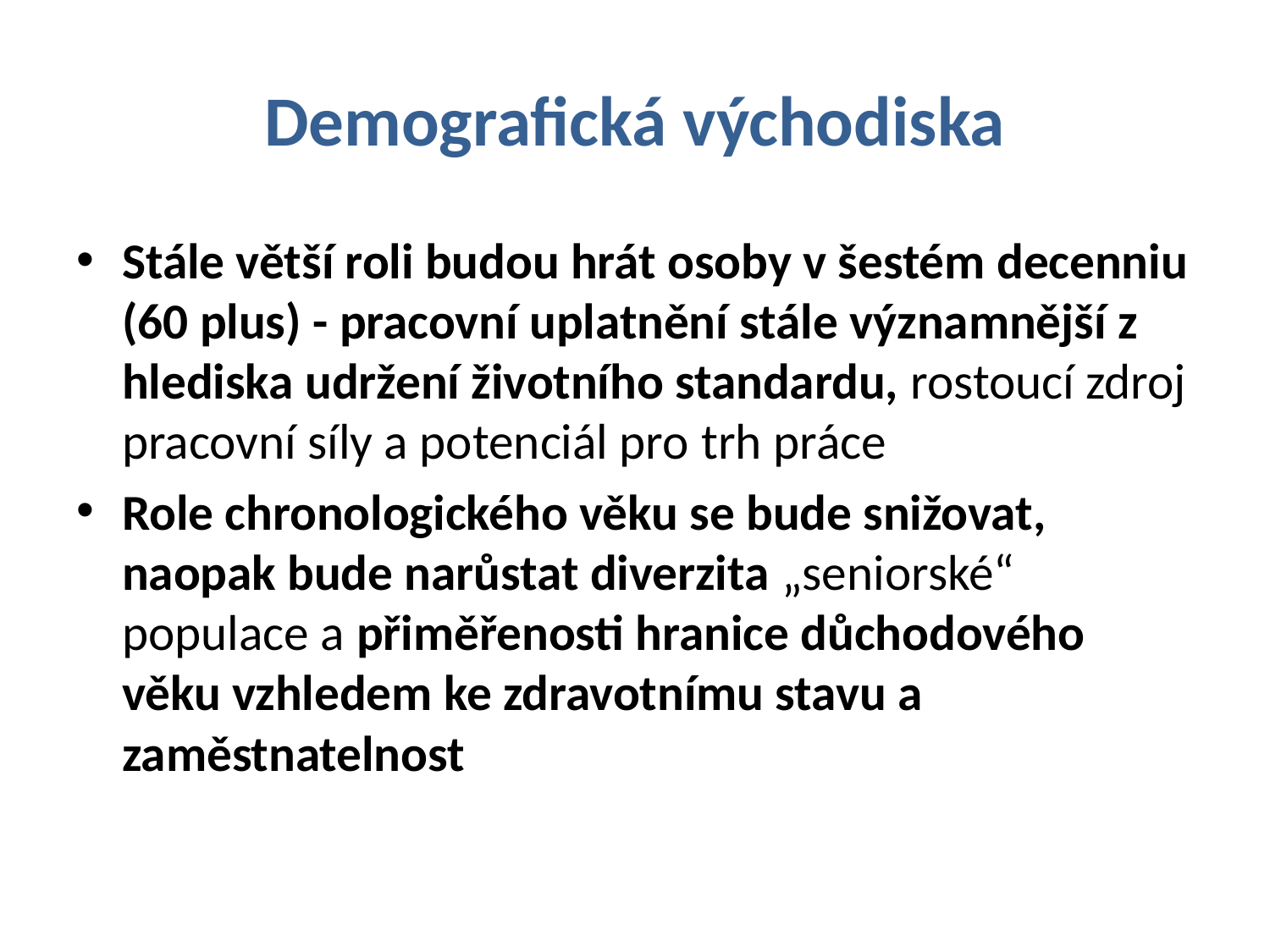

# Demografická východiska
Stále větší roli budou hrát osoby v šestém decenniu (60 plus) - pracovní uplatnění stále významnější z hlediska udržení životního standardu, rostoucí zdroj pracovní síly a potenciál pro trh práce
Role chronologického věku se bude snižovat, naopak bude narůstat diverzita „seniorské“ populace a přiměřenosti hranice důchodového věku vzhledem ke zdravotnímu stavu a zaměstnatelnost